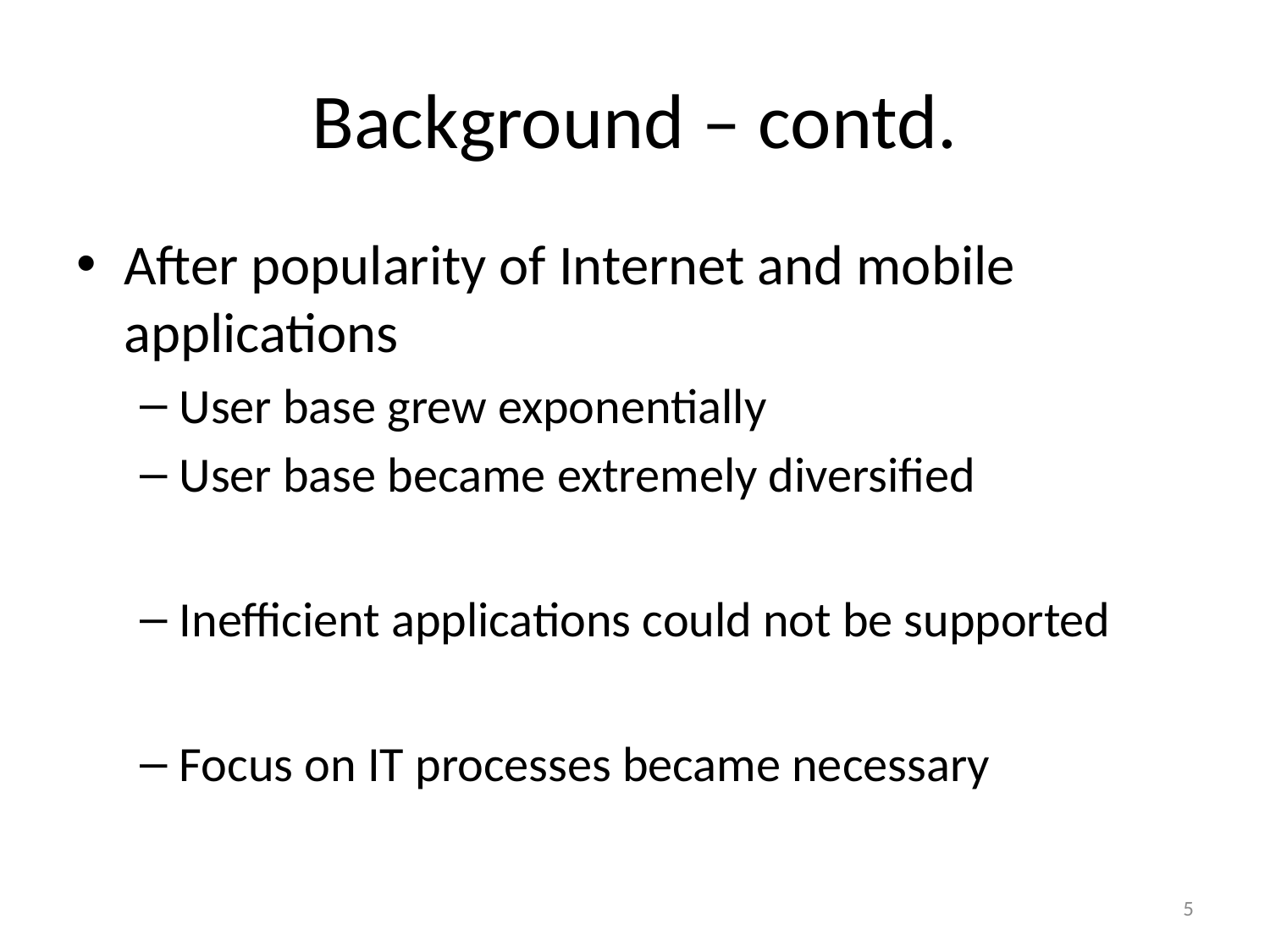

# Background – contd.
After popularity of Internet and mobile applications
User base grew exponentially
User base became extremely diversified

Inefficient applications could not be supported

Focus on IT processes became necessary

5